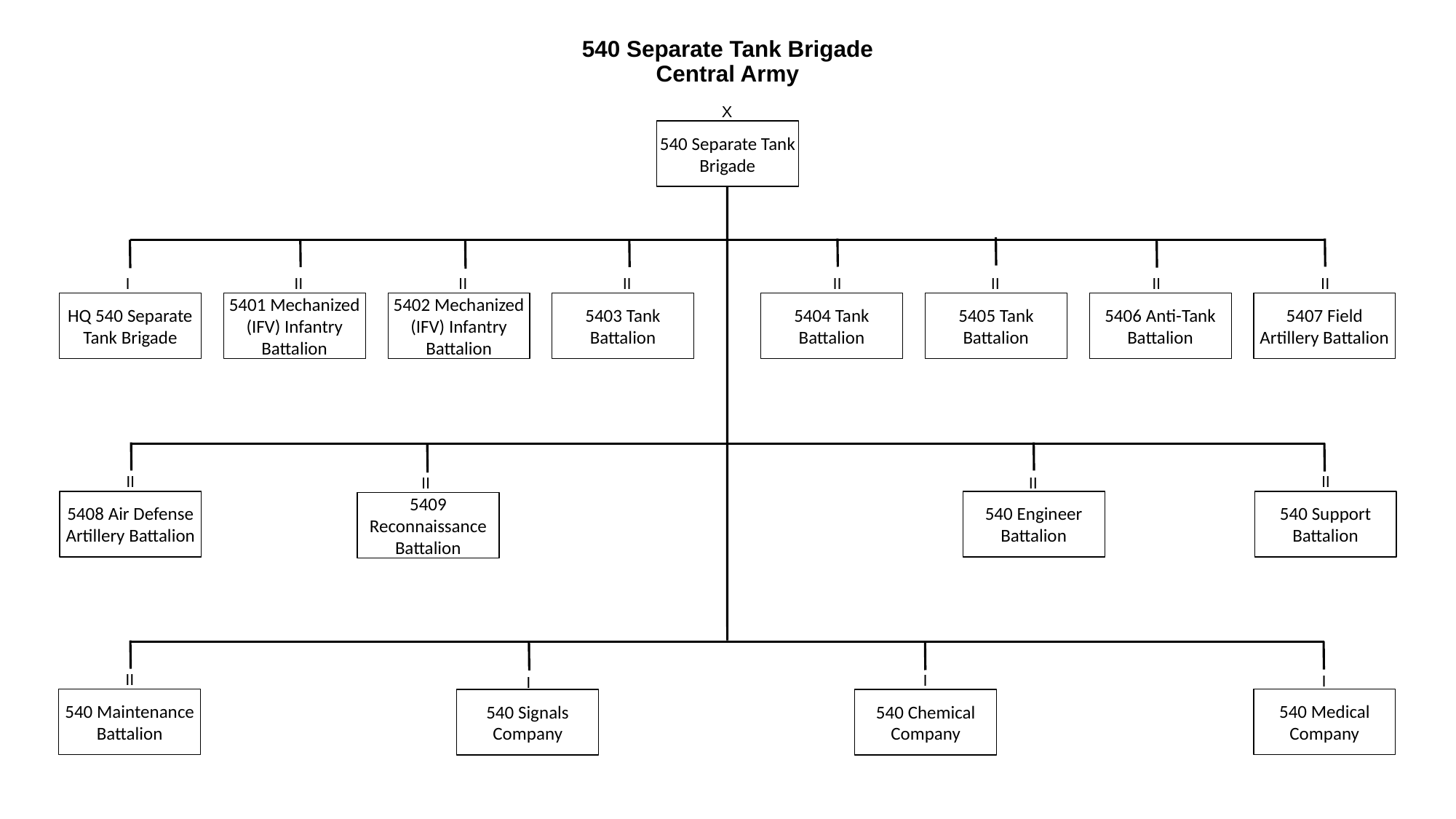

# 540 Separate Tank Brigade Central Army
X
540 Separate Tank Brigade
I
II
II
II
II
II
II
II
HQ 540 Separate Tank Brigade
5401 Mechanized (IFV) Infantry Battalion
5402 Mechanized (IFV) Infantry Battalion
5403 Tank
Battalion
5404 Tank
Battalion
5405 Tank Battalion
5406 Anti-Tank Battalion
5407 Field
Artillery Battalion
II
II
II
II
540 Engineer
Battalion
5408 Air Defense
Artillery Battalion
540 Support Battalion
5409 Reconnaissance Battalion
II
I
I
I
540 Maintenance
Battalion
540 Medical
Company
540 Signals Company
540 Chemical
Company